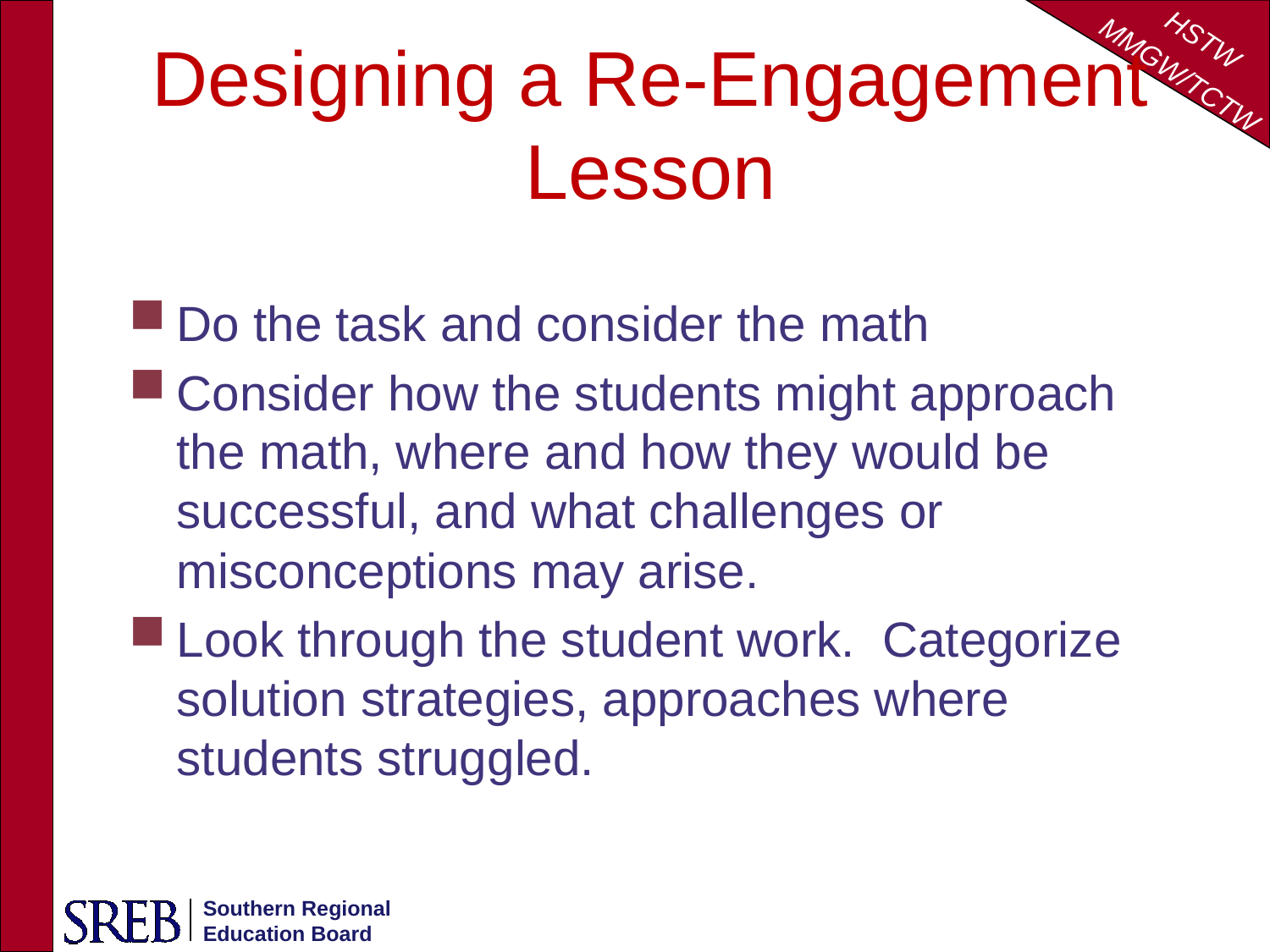

# Designing a Re-Engagement Lesson
Do the task and consider the math
Consider how the students might approach the math, where and how they would be successful, and what challenges or misconceptions may arise.
Look through the student work.  Categorize solution strategies, approaches where students struggled.